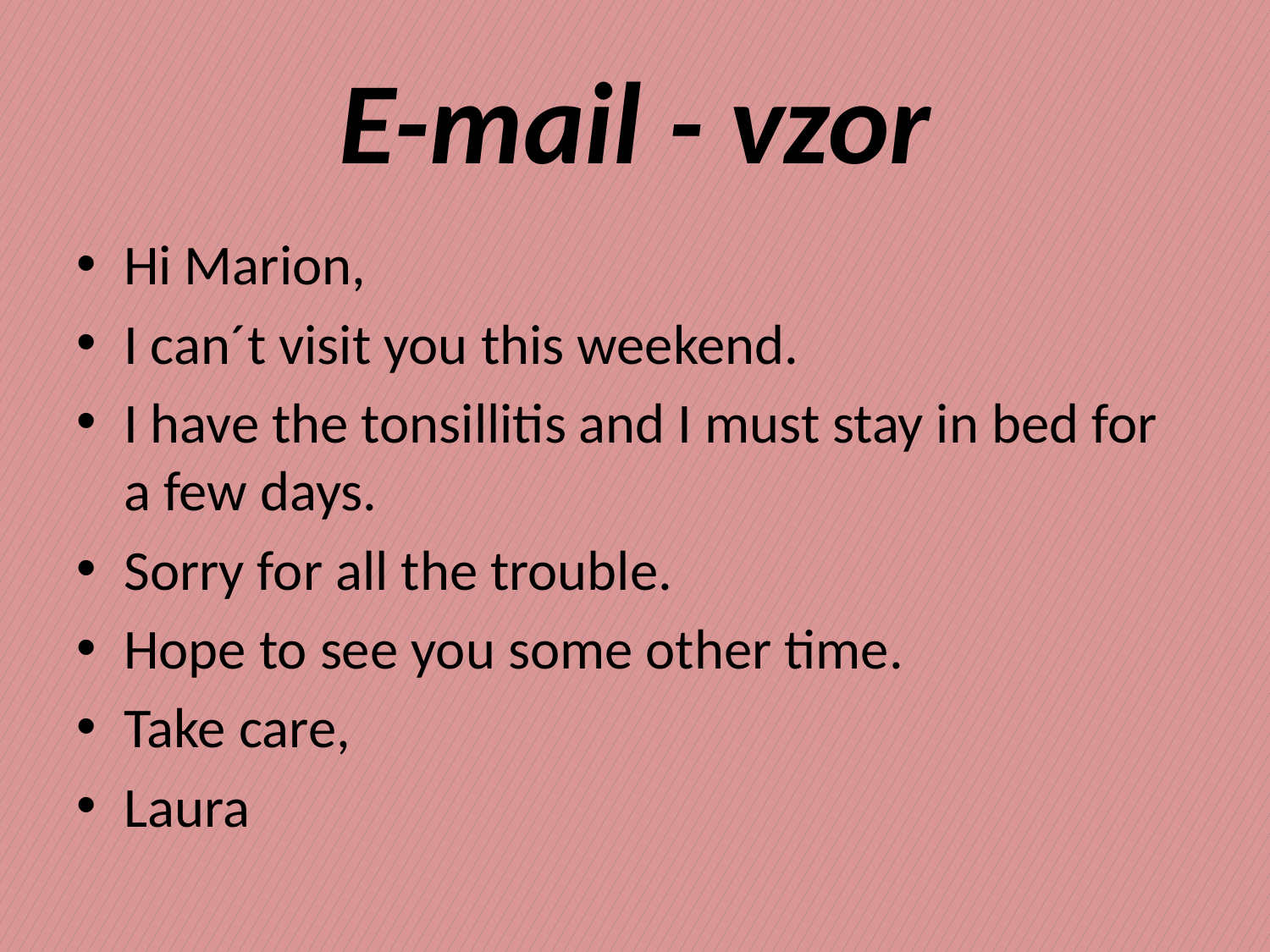

# E-mail - vzor
Hi Marion,
I can´t visit you this weekend.
I have the tonsillitis and I must stay in bed for a few days.
Sorry for all the trouble.
Hope to see you some other time.
Take care,
Laura